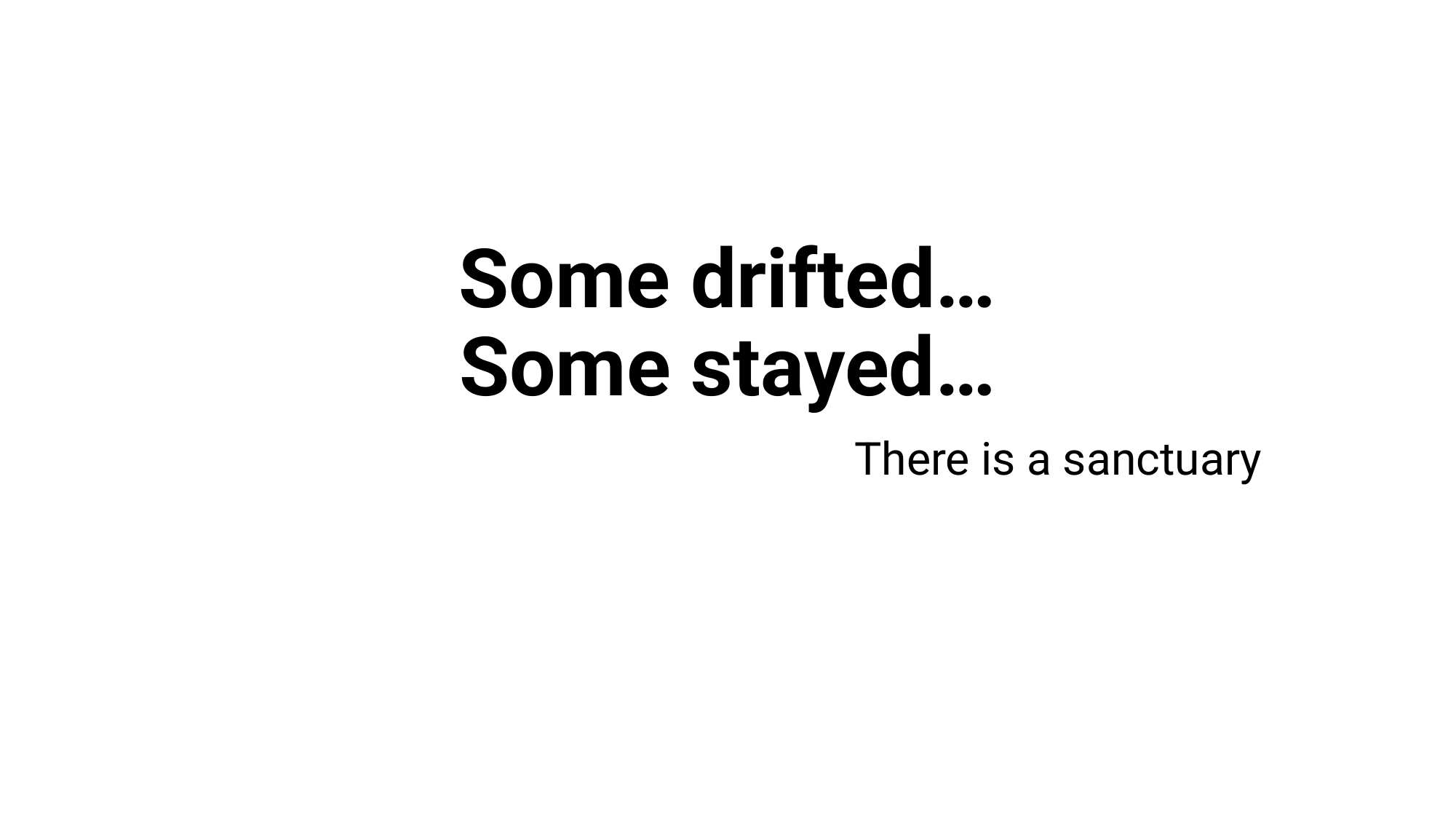

# Some drifted… Some stayed…
There is a sanctuary